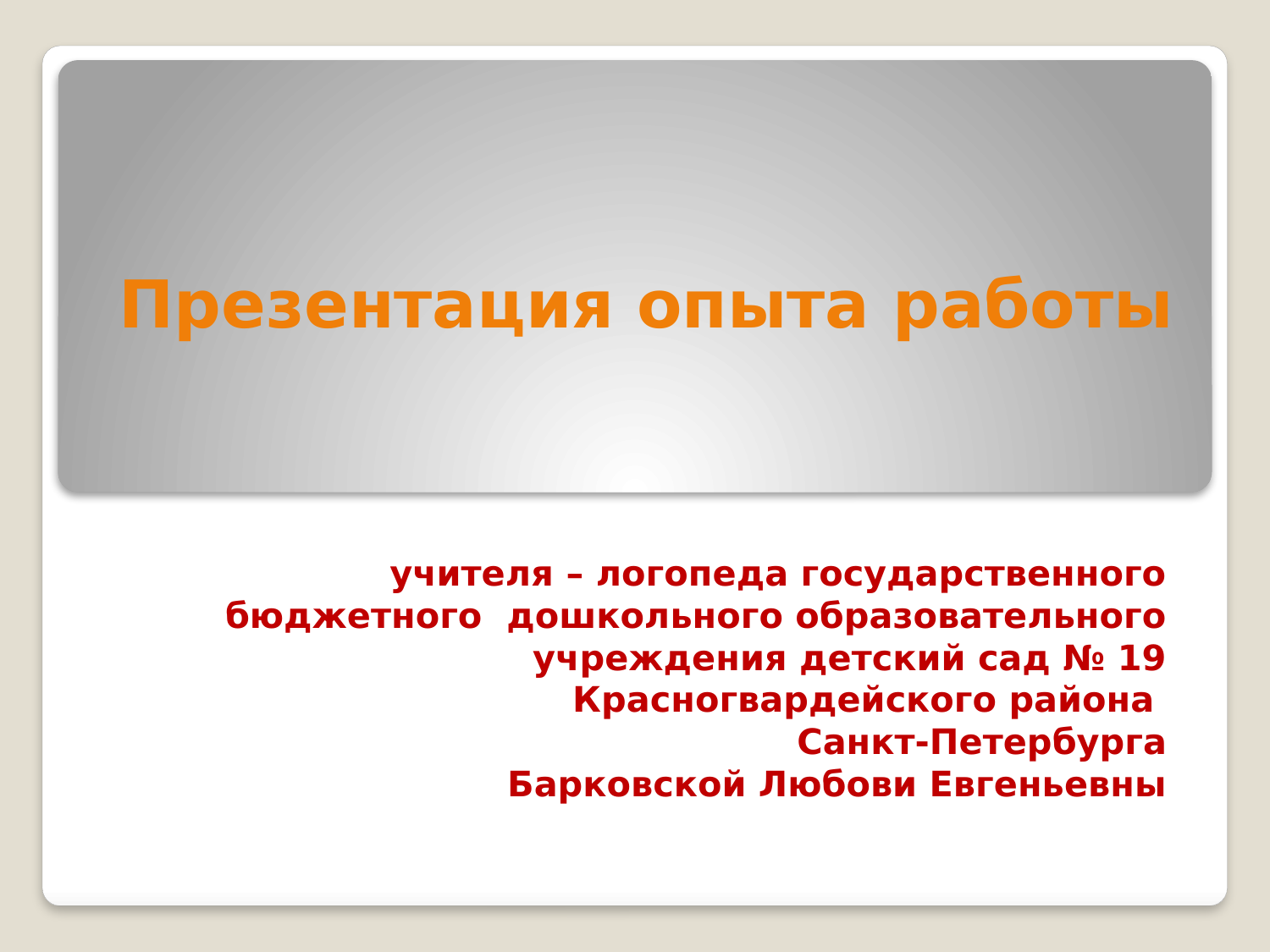

# Презентация опыта работы

учителя – логопеда государственного бюджетного  дошкольного образовательного учреждения детский сад № 19 Красногвардейского района
Санкт-Петербурга
Барковской Любови Евгеньевны